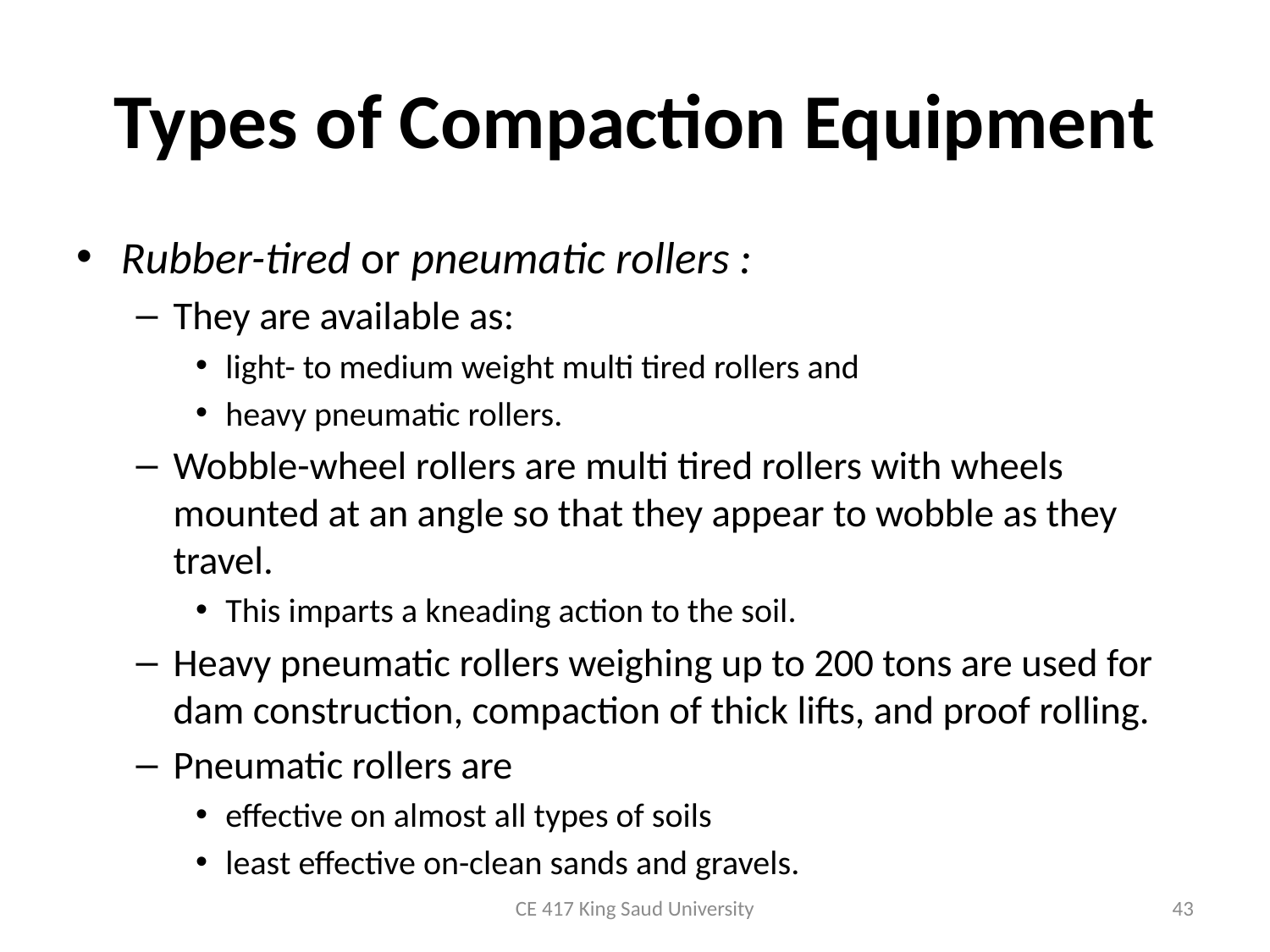

# Types of Compaction Equipment
Rubber-tired or pneumatic rollers :
They are available as:
light- to medium weight multi tired rollers and
heavy pneumatic rollers.
Wobble-wheel rollers are multi tired rollers with wheels mounted at an angle so that they appear to wobble as they travel.
This imparts a kneading action to the soil.
Heavy pneumatic rollers weighing up to 200 tons are used for dam construction, compaction of thick lifts, and proof rolling.
Pneumatic rollers are
effective on almost all types of soils
least effective on-clean sands and gravels.
CE 417 King Saud University
43